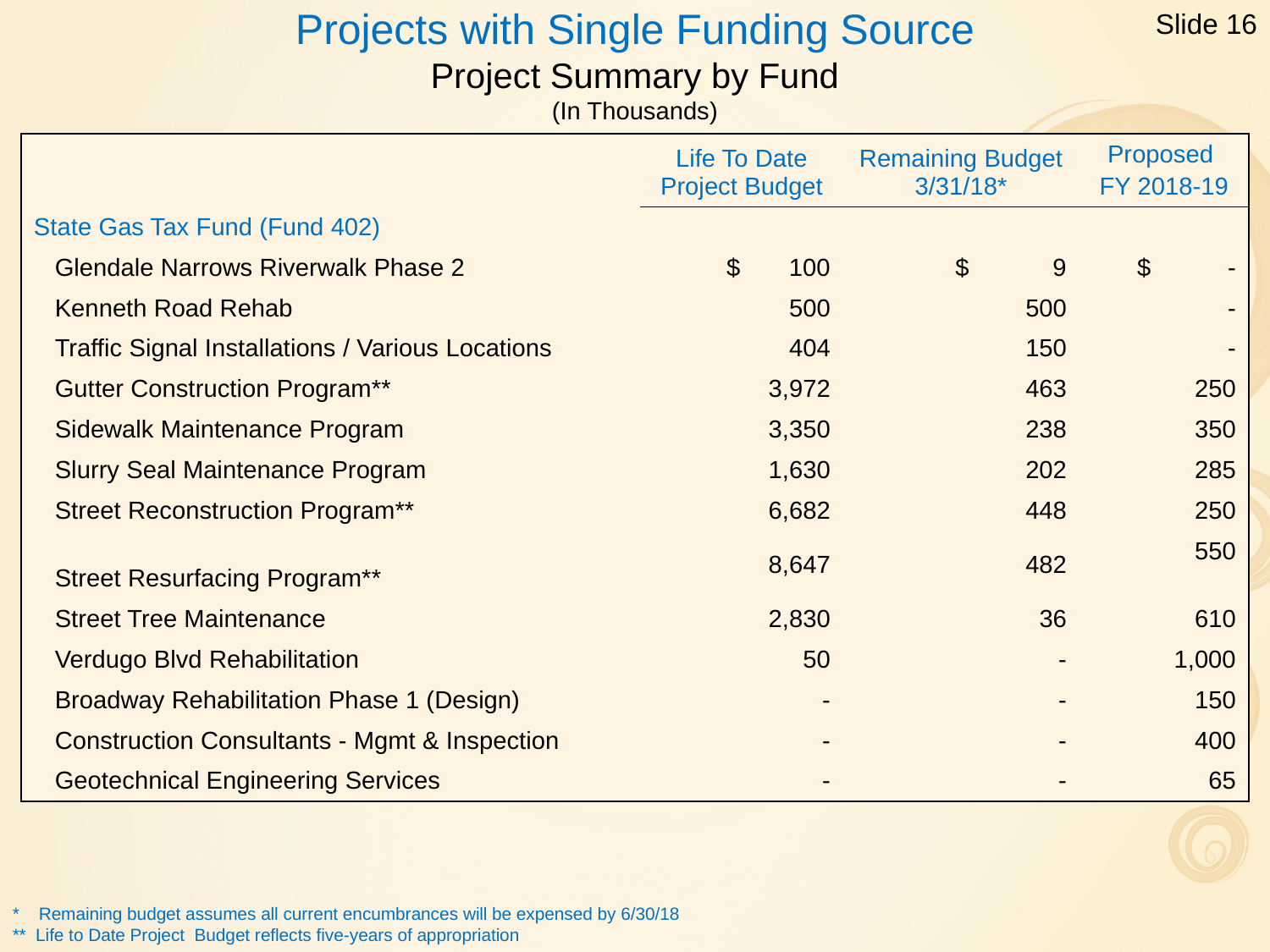

Slide 16
# Projects with Single Funding Source Project Summary by Fund (In Thousands)
|  | Life To Date Project Budget | Remaining Budget 3/31/18\* | Proposed FY 2018-19 |
| --- | --- | --- | --- |
| State Gas Tax Fund (Fund 402) |  |  |  |
| Glendale Narrows Riverwalk Phase 2 | $ 100 | $ 9 | $ - |
| Kenneth Road Rehab | 500 | 500 | - |
| Traffic Signal Installations / Various Locations | 404 | 150 | - |
| Gutter Construction Program\*\* | 3,972 | 463 | 250 |
| Sidewalk Maintenance Program | 3,350 | 238 | 350 |
| Slurry Seal Maintenance Program | 1,630 | 202 | 285 |
| Street Reconstruction Program\*\* | 6,682 | 448 | 250 |
| Street Resurfacing Program\*\* | 8,647 | 482 | 550 |
| Street Tree Maintenance | 2,830 | 36 | 610 |
| Verdugo Blvd Rehabilitation | 50 | - | 1,000 |
| Broadway Rehabilitation Phase 1 (Design) | - | - | 150 |
| Construction Consultants - Mgmt & Inspection | - | - | 400 |
| Geotechnical Engineering Services | - | - | 65 |
*    Remaining budget assumes all current encumbrances will be expensed by 6/30/18
**  Life to Date Project  Budget reflects five-years of appropriation